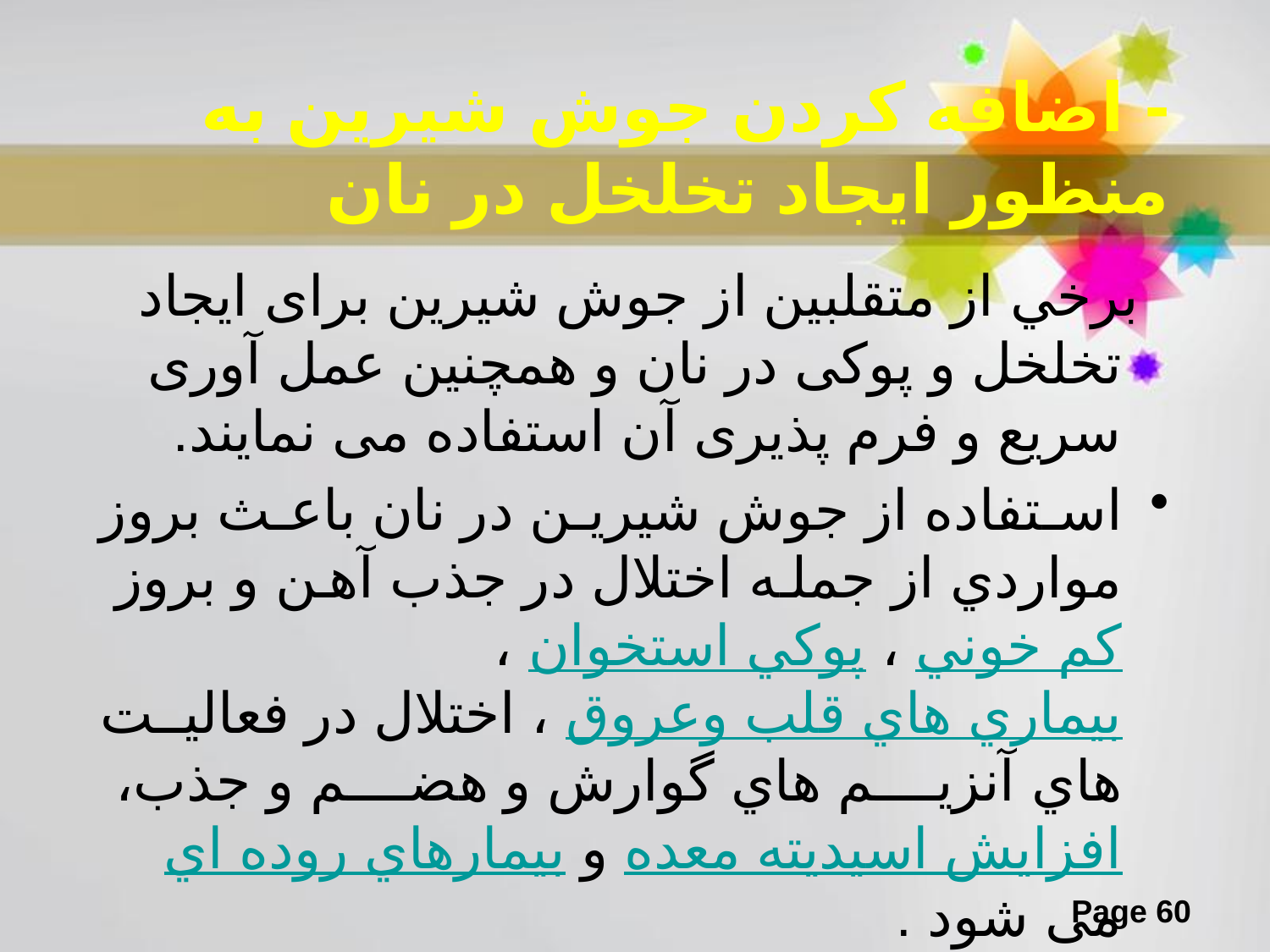

# - اضافه کردن جوش شيرين به منظور ايجاد تخلخل در نان
  برخي از متقلبين از جوش شیرین برای ایجاد تخلخل و پوکی در نان و همچنین عمل آوری سریع و فرم پذیری آن استفاده می نمايند.
استفاده از جوش شيرين در نان باعث بروز مواردي از جمله اختلال در جذب آهن و بروز کم خوني ، پوکي استخوان ، بيماري هاي قلب وعروق ، اختلال در فعاليت هاي آنزيم هاي گوارش و هضم و جذب، افزايش اسيديته معده و بيمارهاي روده اي می شود .